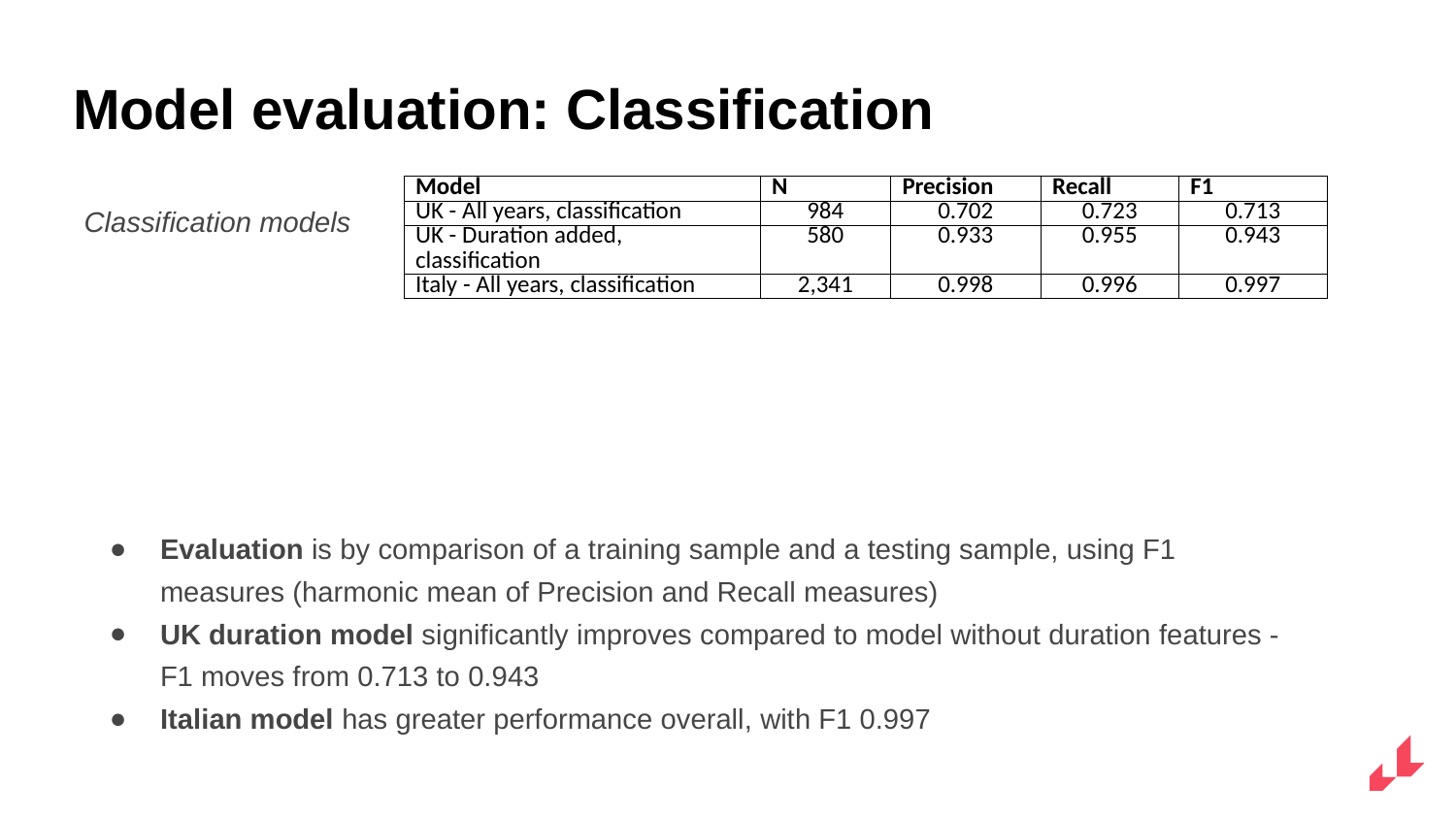

# Model evaluation: Classification
| Model | N | Precision | Recall | F1 |
| --- | --- | --- | --- | --- |
| UK - All years, classification | 984 | 0.702 | 0.723 | 0.713 |
| UK - Duration added, classification | 580 | 0.933 | 0.955 | 0.943 |
| Italy - All years, classification | 2,341 | 0.998 | 0.996 | 0.997 |
Classification models
Evaluation is by comparison of a training sample and a testing sample, using F1 measures (harmonic mean of Precision and Recall measures)
UK duration model significantly improves compared to model without duration features - F1 moves from 0.713 to 0.943
Italian model has greater performance overall, with F1 0.997